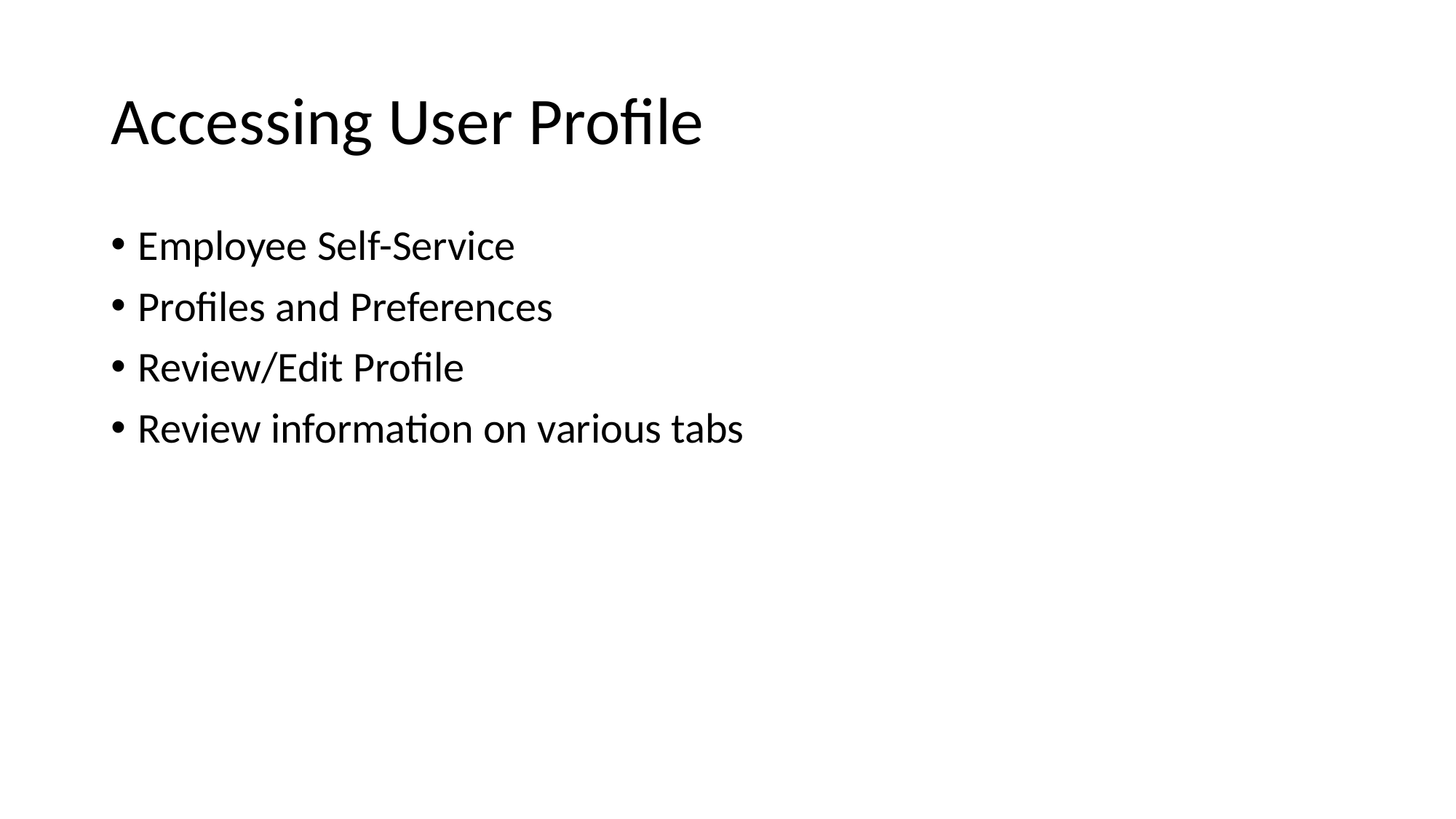

# Accessing User Profile
Employee Self-Service
Profiles and Preferences
Review/Edit Profile
Review information on various tabs